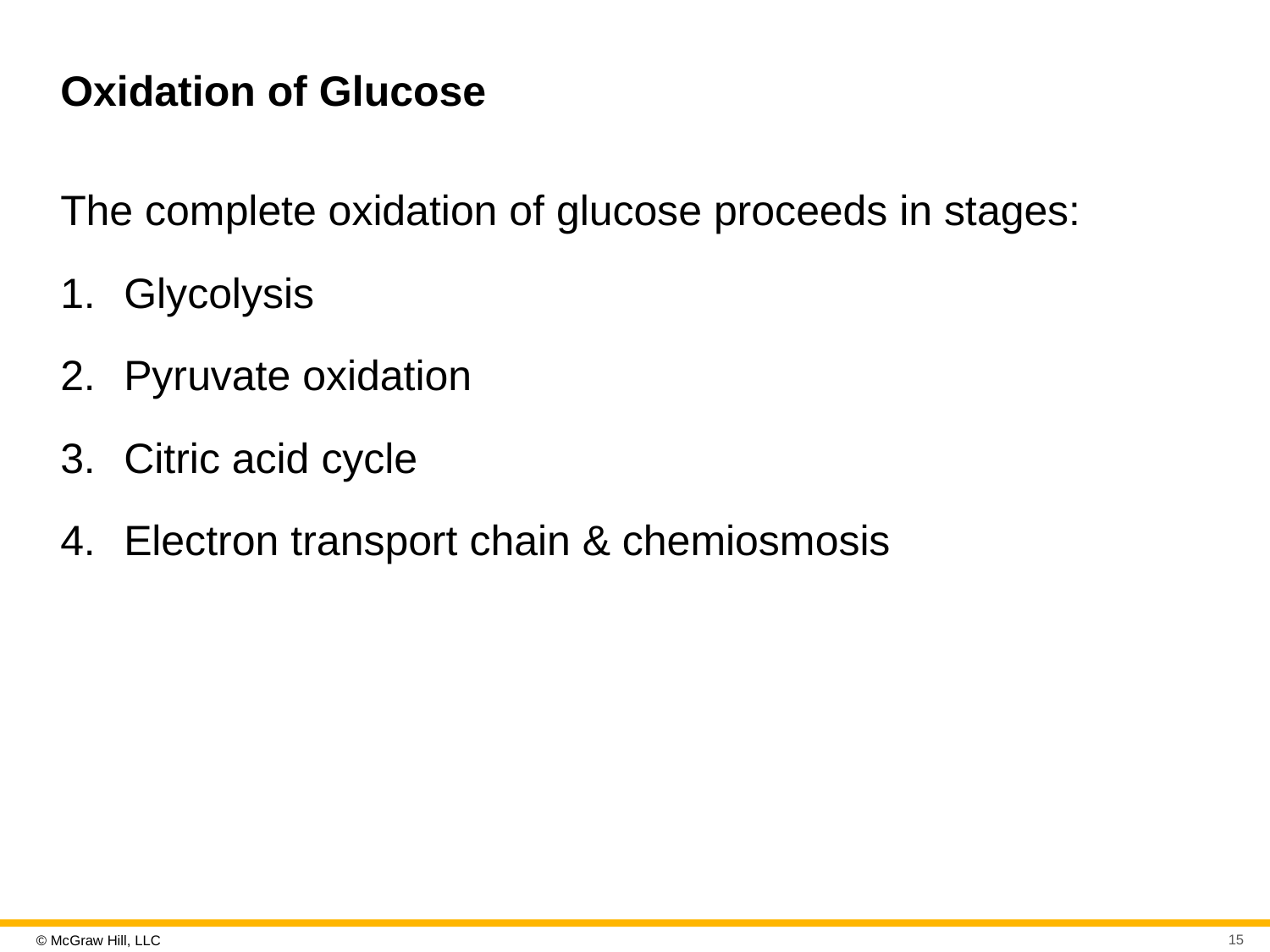

# Oxidation of Glucose
The complete oxidation of glucose proceeds in stages:
Glycolysis
Pyruvate oxidation
Citric acid cycle
Electron transport chain & chemiosmosis
15